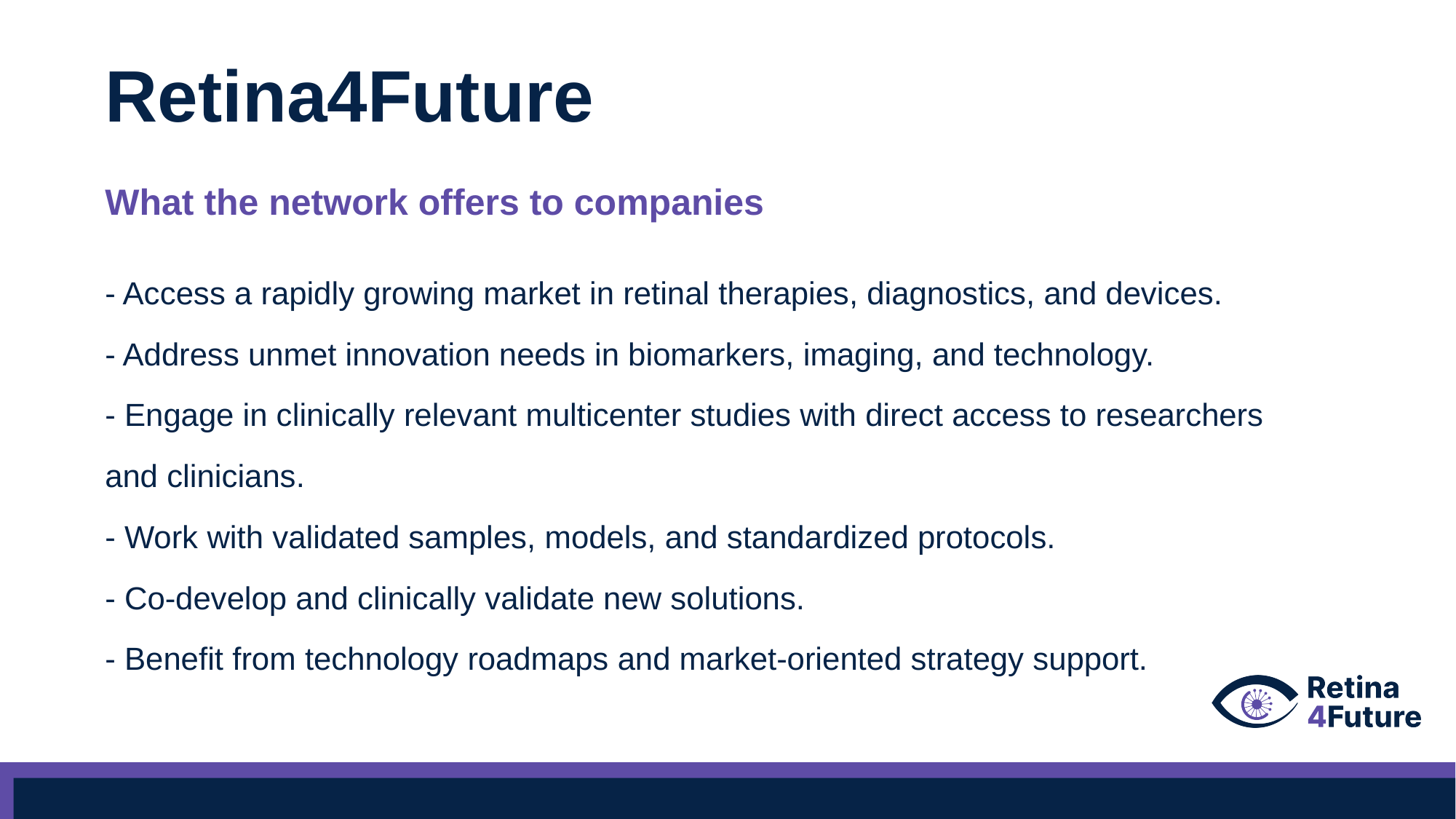

Retina4Future
What the network offers to companies

- Access a rapidly growing market in retinal therapies, diagnostics, and devices.
- Address unmet innovation needs in biomarkers, imaging, and technology.
- Engage in clinically relevant multicenter studies with direct access to researchers and clinicians.
- Work with validated samples, models, and standardized protocols.
- Co-develop and clinically validate new solutions.
- Benefit from technology roadmaps and market-oriented strategy support.